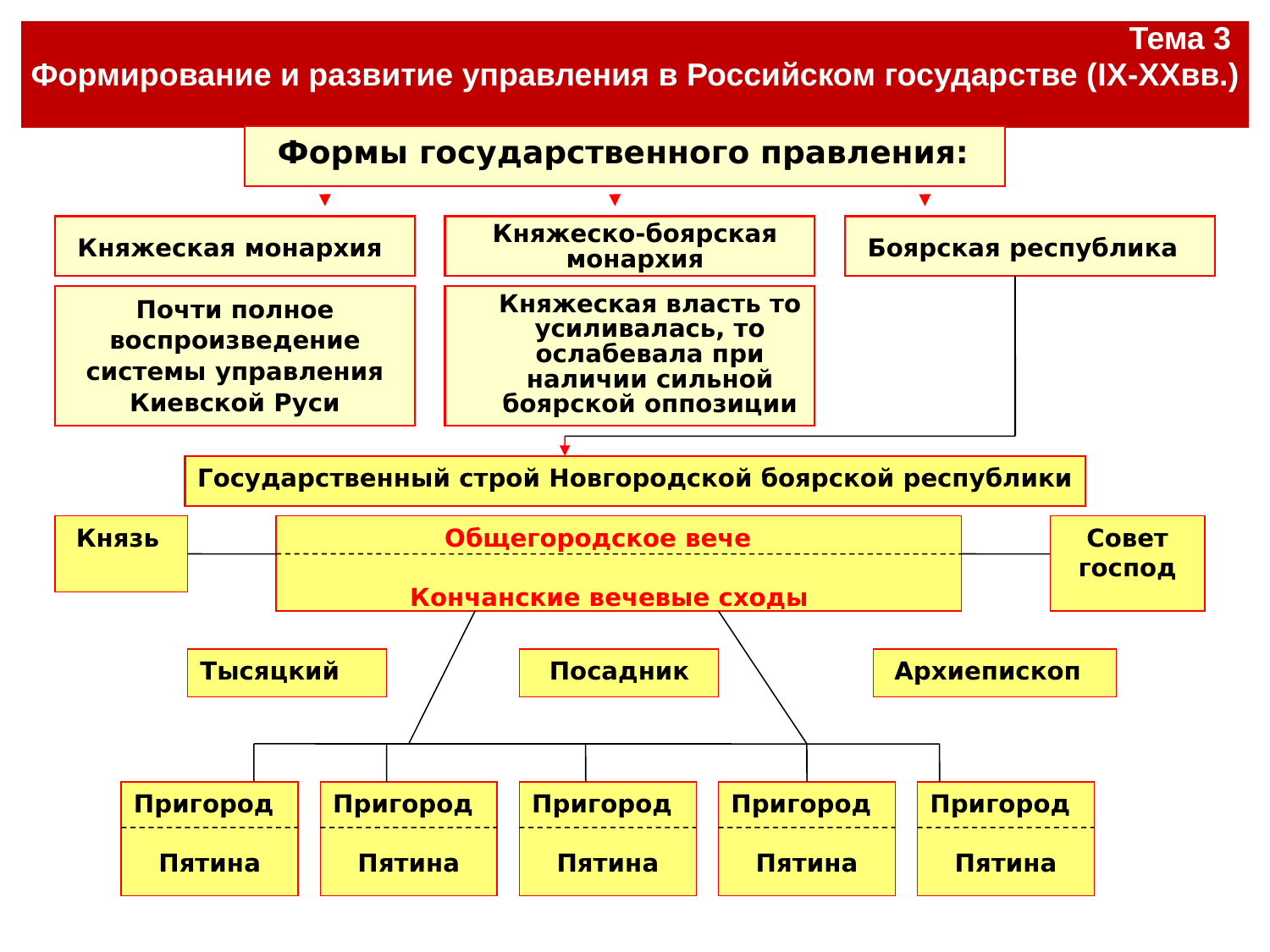

| Тема 3 Формирование и развитие управления в Российском государстве (IX-XXвв.) |
| --- |
#

Формы государственного правления:

Княжеско-боярская монархия

Княжеская монархия
Боярская республика

Почти полное воспроизведение системы управления Киевской Руси

Княжеская власть то усиливалась, то ослабевала при наличии сильной боярской оппозиции

Государственный строй Новгородской боярской республики
 Князь
                  Общегородское вече

              Кончанские вечевые сходы
Совет господ

Тысяцкий
  Посадник
 Архиепископ

Пригород

Пятина

Пригород

Пятина

Пригород

Пятина

Пригород

Пятина

Пригород

Пятина